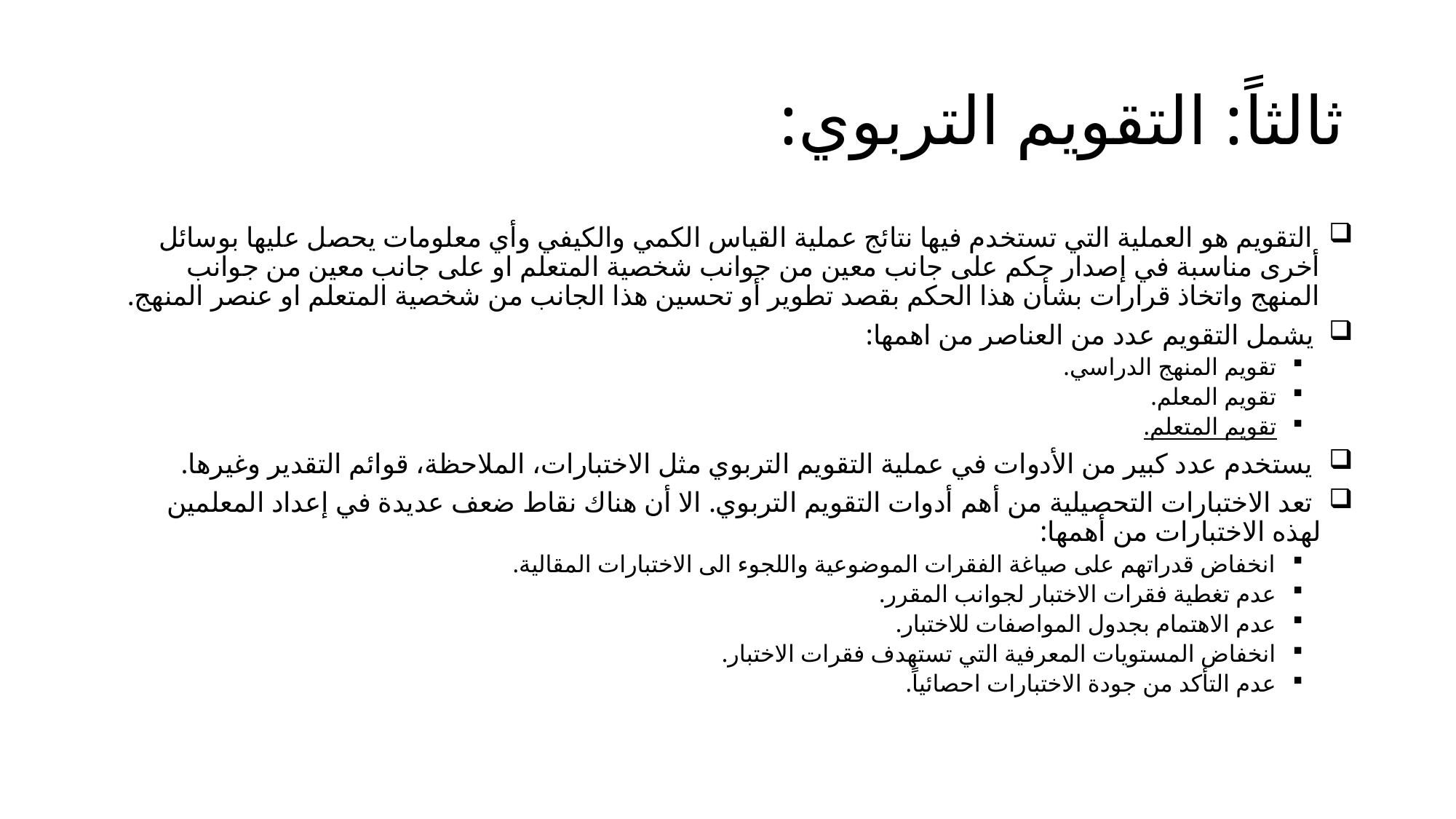

# ثالثاً: التقويم التربوي:
 التقويم هو العملية التي تستخدم فيها نتائج عملية القياس الكمي والكيفي وأي معلومات يحصل عليها بوسائل أخرى مناسبة في إصدار حكم على جانب معين من جوانب شخصية المتعلم او على جانب معين من جوانب المنهج واتخاذ قرارات بشأن هذا الحكم بقصد تطوير أو تحسين هذا الجانب من شخصية المتعلم او عنصر المنهج.
 يشمل التقويم عدد من العناصر من اهمها:
تقويم المنهج الدراسي.
تقويم المعلم.
تقويم المتعلم.
 يستخدم عدد كبير من الأدوات في عملية التقويم التربوي مثل الاختبارات، الملاحظة، قوائم التقدير وغيرها.
 تعد الاختبارات التحصيلية من أهم أدوات التقويم التربوي. الا أن هناك نقاط ضعف عديدة في إعداد المعلمين لهذه الاختبارات من أهمها:
انخفاض قدراتهم على صياغة الفقرات الموضوعية واللجوء الى الاختبارات المقالية.
عدم تغطية فقرات الاختبار لجوانب المقرر.
عدم الاهتمام بجدول المواصفات للاختبار.
انخفاض المستويات المعرفية التي تستهدف فقرات الاختبار.
عدم التأكد من جودة الاختبارات احصائياً.